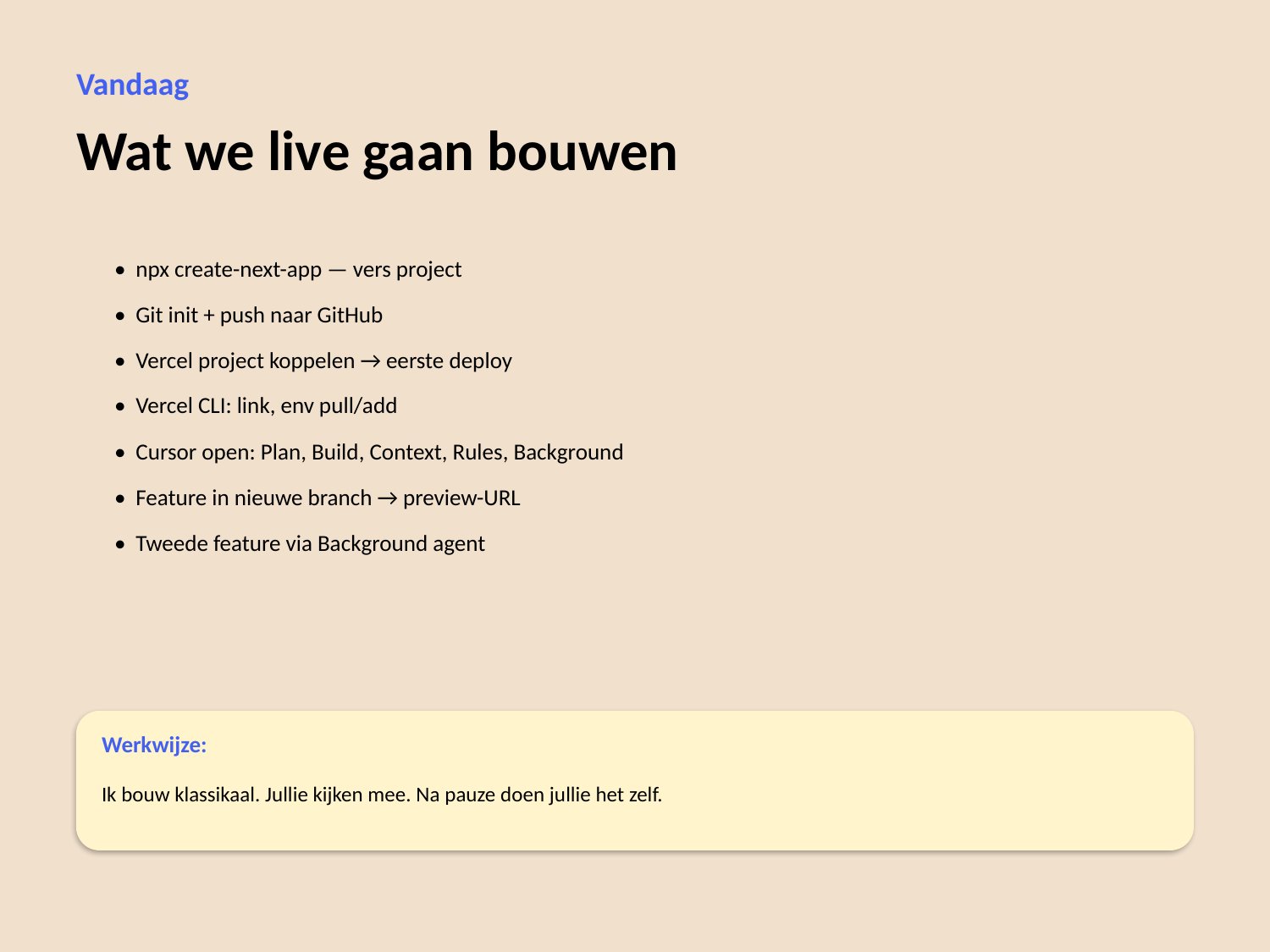

Vandaag
Wat we live gaan bouwen
•  npx create-next-app — vers project
•  Git init + push naar GitHub
•  Vercel project koppelen → eerste deploy
•  Vercel CLI: link, env pull/add
•  Cursor open: Plan, Build, Context, Rules, Background
•  Feature in nieuwe branch → preview-URL
•  Tweede feature via Background agent

Werkwijze:
Ik bouw klassikaal. Jullie kijken mee. Na pauze doen jullie het zelf.